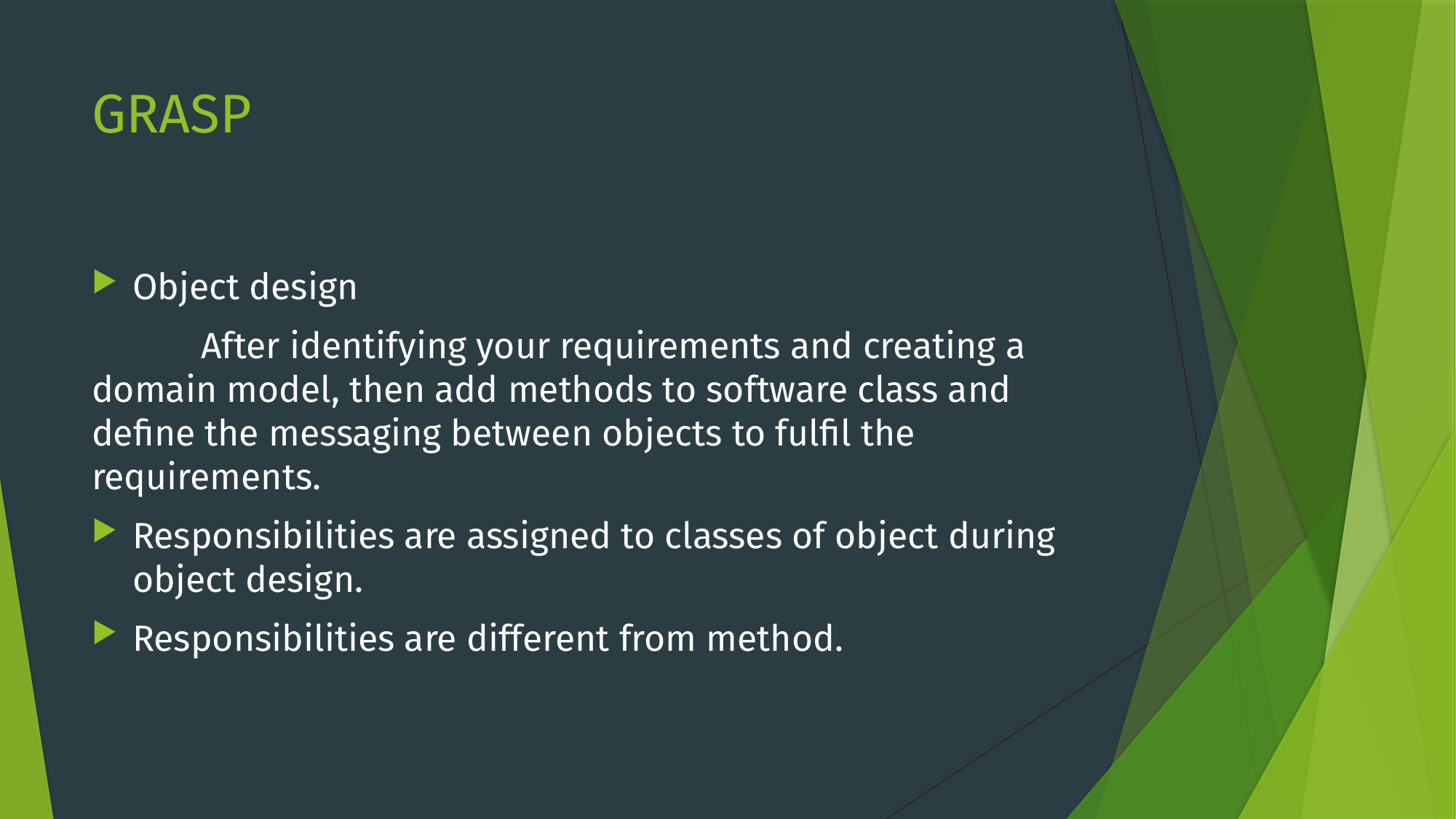

# GRASP
Object design
	After identifying your requirements and creating a domain model, then add methods to software class and define the messaging between objects to fulfil the requirements.
Responsibilities are assigned to classes of object during object design.
Responsibilities are different from method.